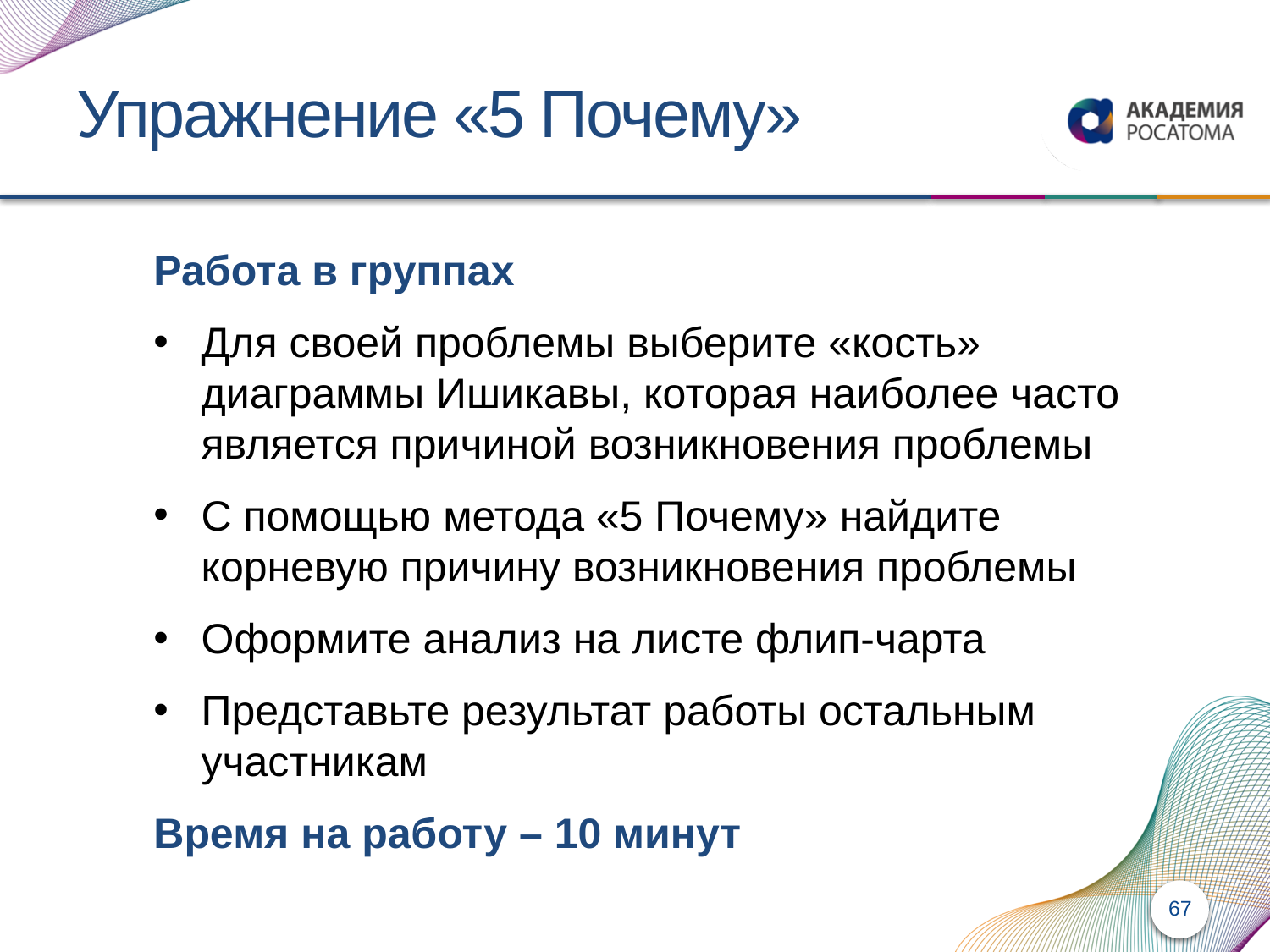

# Упражнение «5 Почему»
Работа в группах
Для своей проблемы выберите «кость» диаграммы Ишикавы, которая наиболее часто является причиной возникновения проблемы
С помощью метода «5 Почему» найдите корневую причину возникновения проблемы
Оформите анализ на листе флип-чарта
Представьте результат работы остальным участникам
Время на работу – 10 минут
67